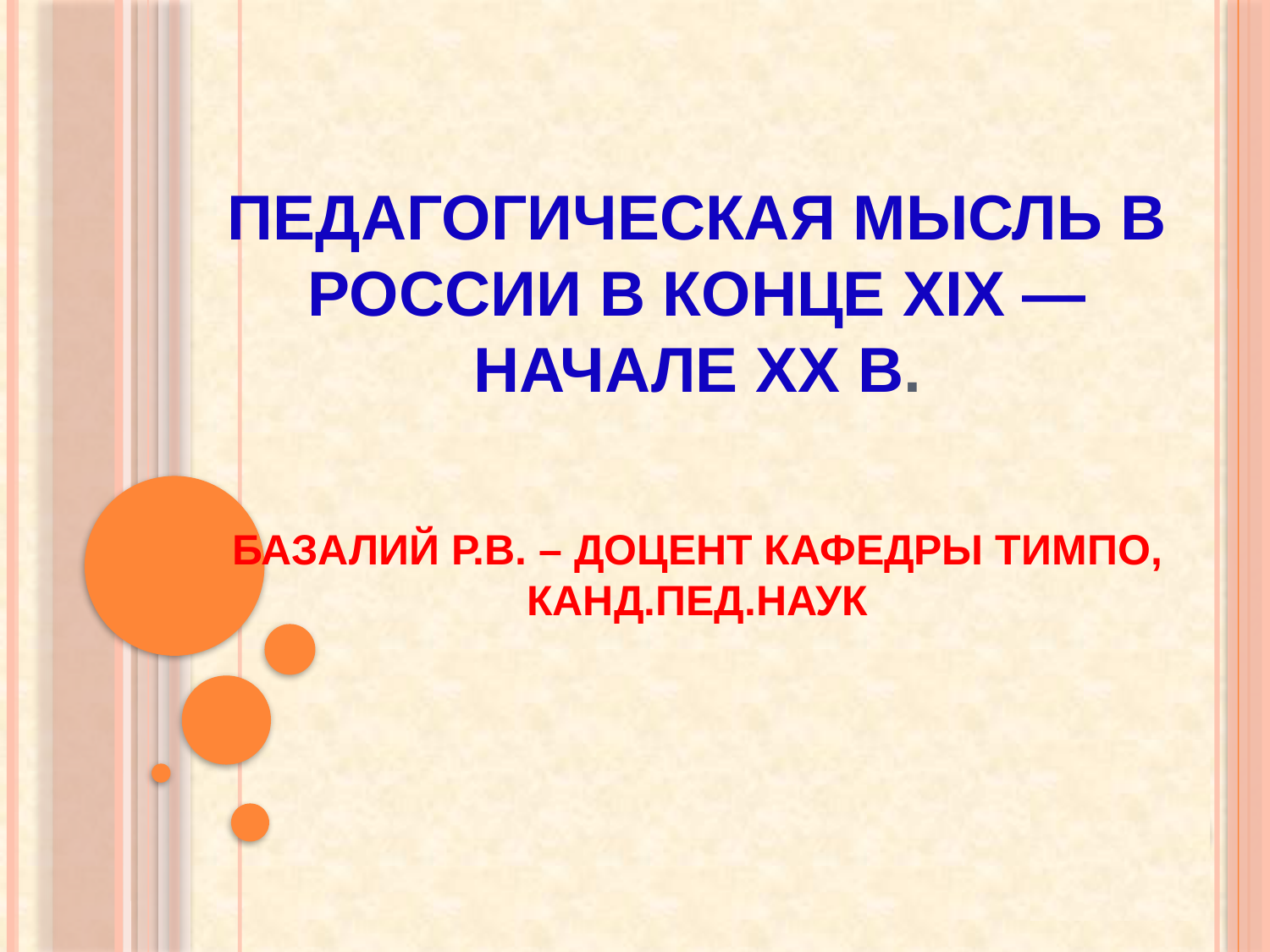

# ПЕДАГОГИЧЕСКАЯ МЫСЛЬ В РОССИИ В КОНЦЕ XIX — НАЧАЛЕ XX В. Базалий Р.В. – доцент кафедры ТиМПО, канд.пед.наук